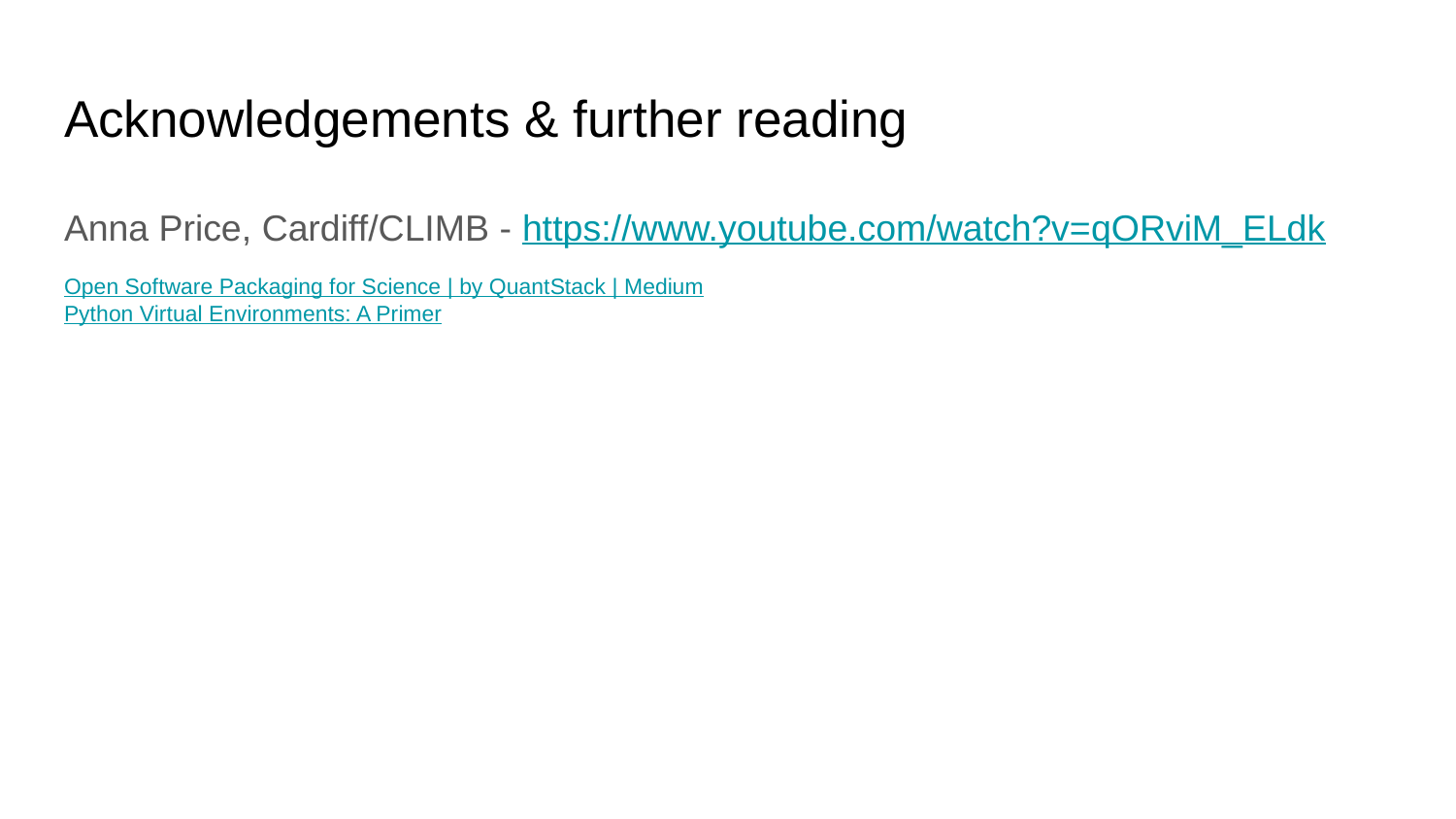

# Acknowledgements & further reading
Anna Price, Cardiff/CLIMB - https://www.youtube.com/watch?v=qORviM_ELdk
Open Software Packaging for Science | by QuantStack | Medium
Python Virtual Environments: A Primer